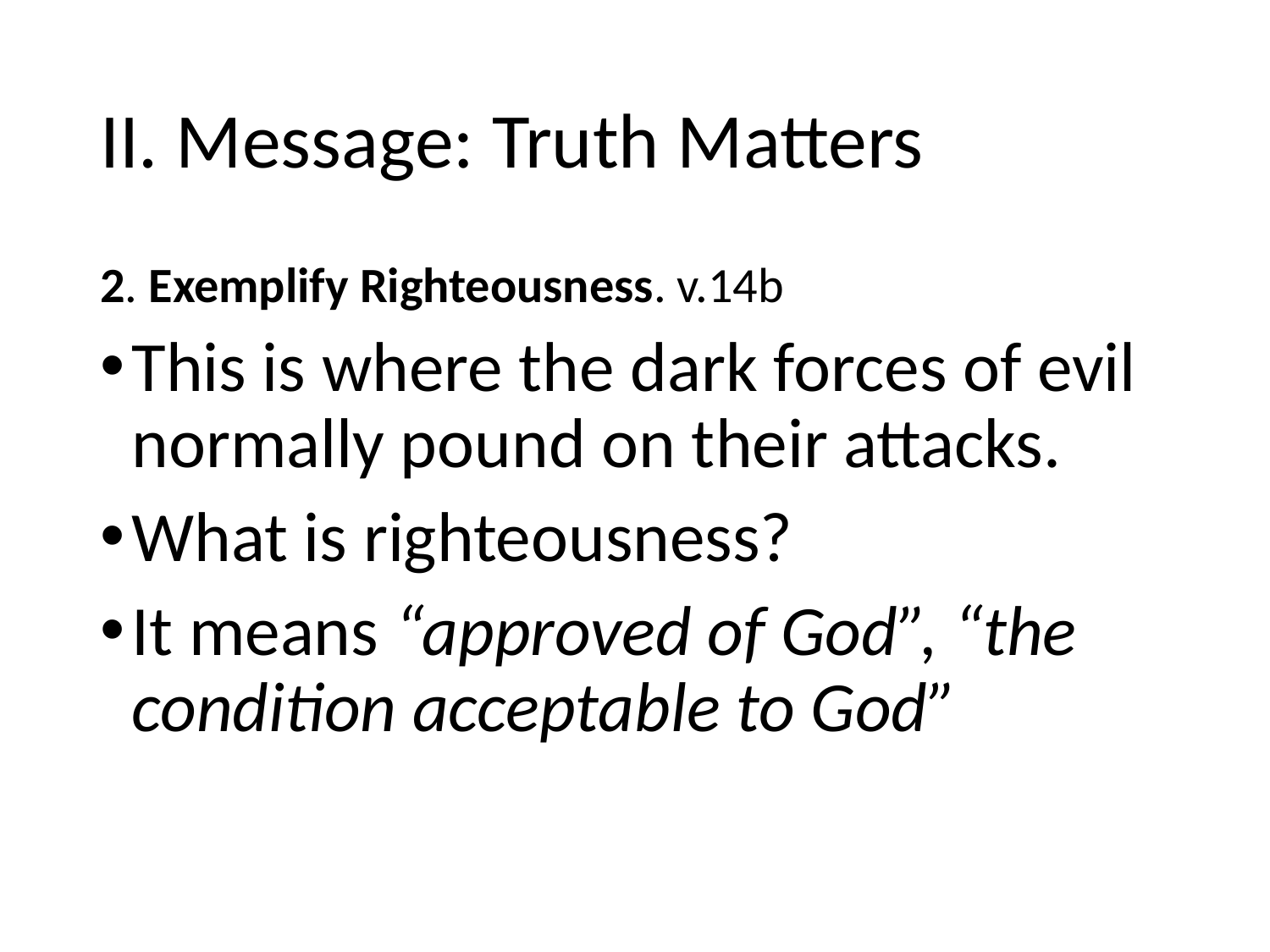

# II. Message: Truth Matters
2. Exemplify Righteousness. v.14b
This is where the dark forces of evil normally pound on their attacks.
What is righteousness?
It means “approved of God”, “the condition acceptable to God”